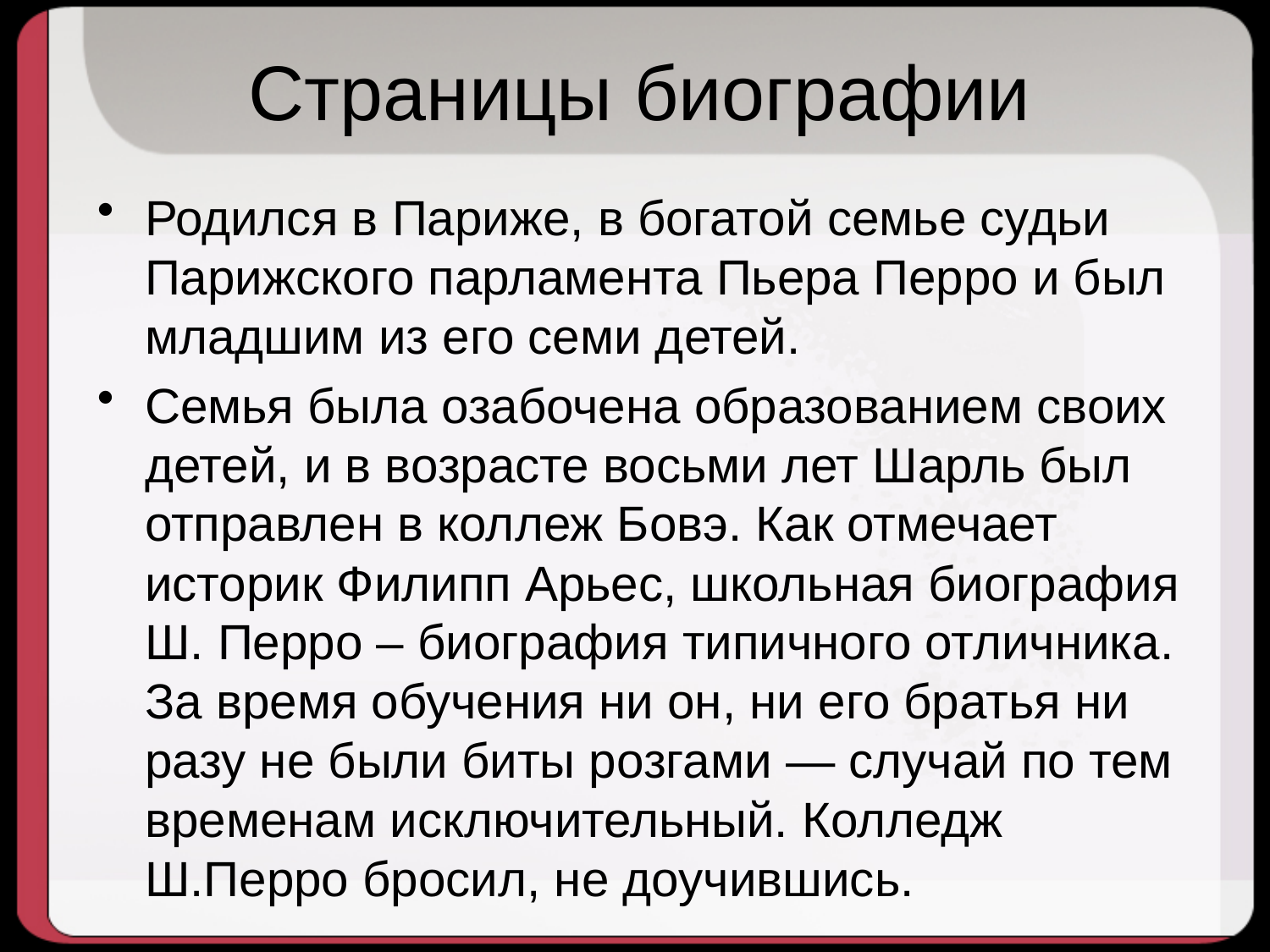

# Страницы биографии
Родился в Париже, в богатой семье судьи Парижского парламента Пьера Перро и был младшим из его семи детей.
Семья была озабочена образованием своих детей, и в возрасте восьми лет Шарль был отправлен в коллеж Бовэ. Как отмечает историк Филипп Арьес, школьная биография Ш. Перро – биография типичного отличника. За время обучения ни он, ни его братья ни разу не были биты розгами — случай по тем временам исключительный. Колледж Ш.Перро бросил, не доучившись.